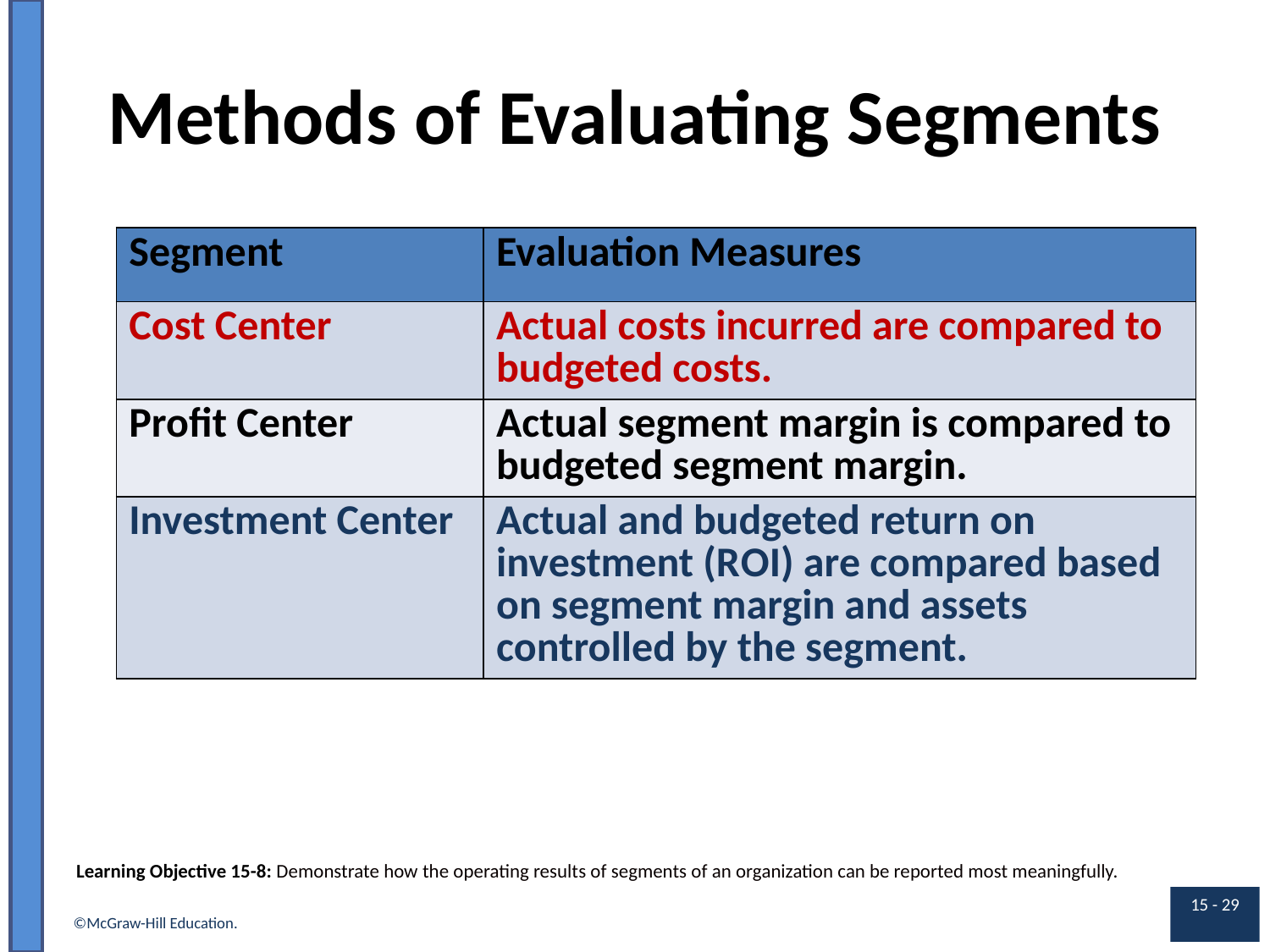

# Methods of Evaluating Segments
| Segment | Evaluation Measures |
| --- | --- |
| Cost Center | Actual costs incurred are compared to budgeted costs. |
| Profit Center | Actual segment margin is compared to budgeted segment margin. |
| Investment Center | Actual and budgeted return on investment (R O I) are compared based on segment margin and assets controlled by the segment. |
Learning Objective 15-8: Demonstrate how the operating results of segments of an organization can be reported most meaningfully.